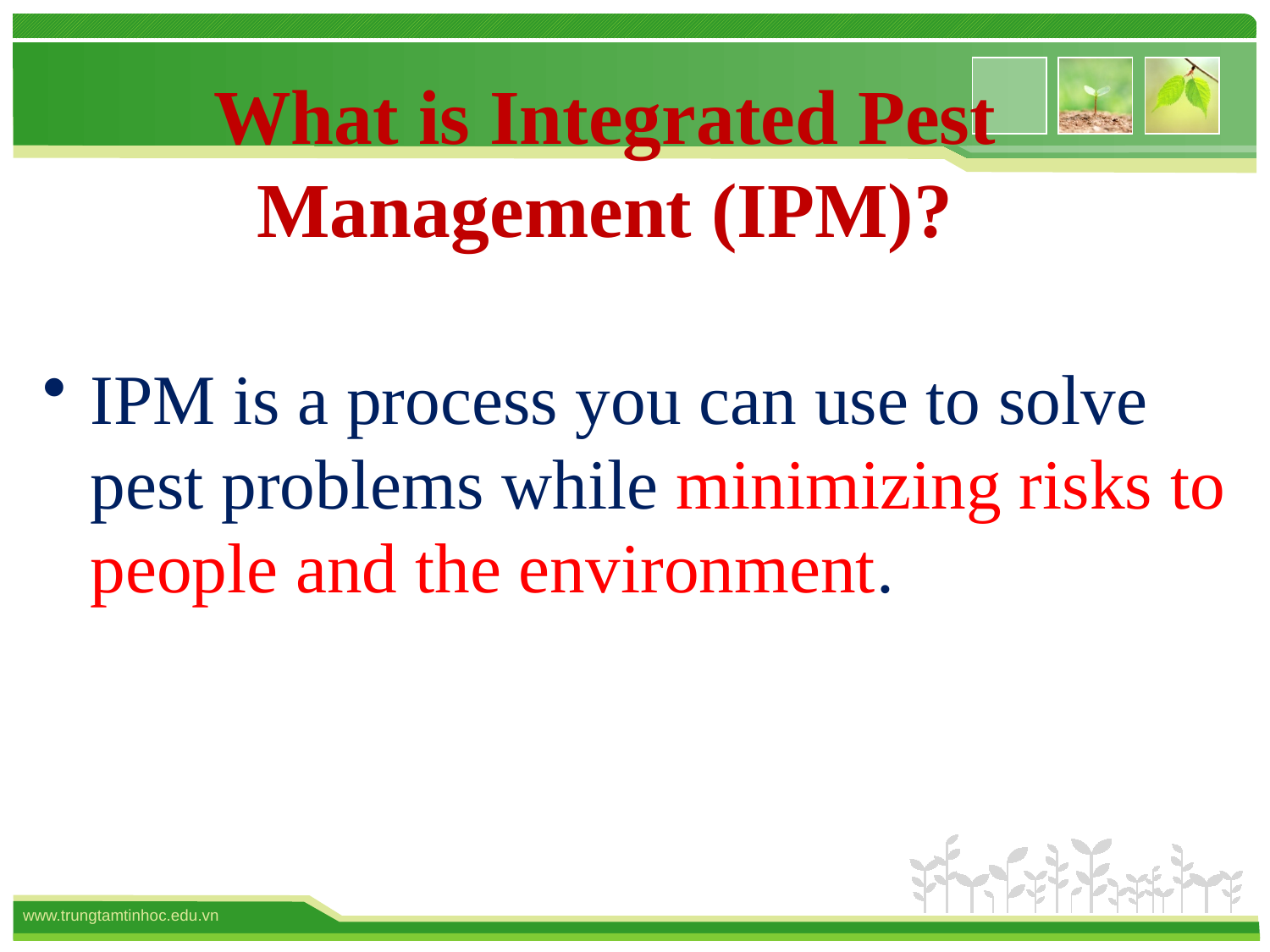

# What is Integrated Pest Management (IPM)?
IPM is a process you can use to solve pest problems while minimizing risks to people and the environment.